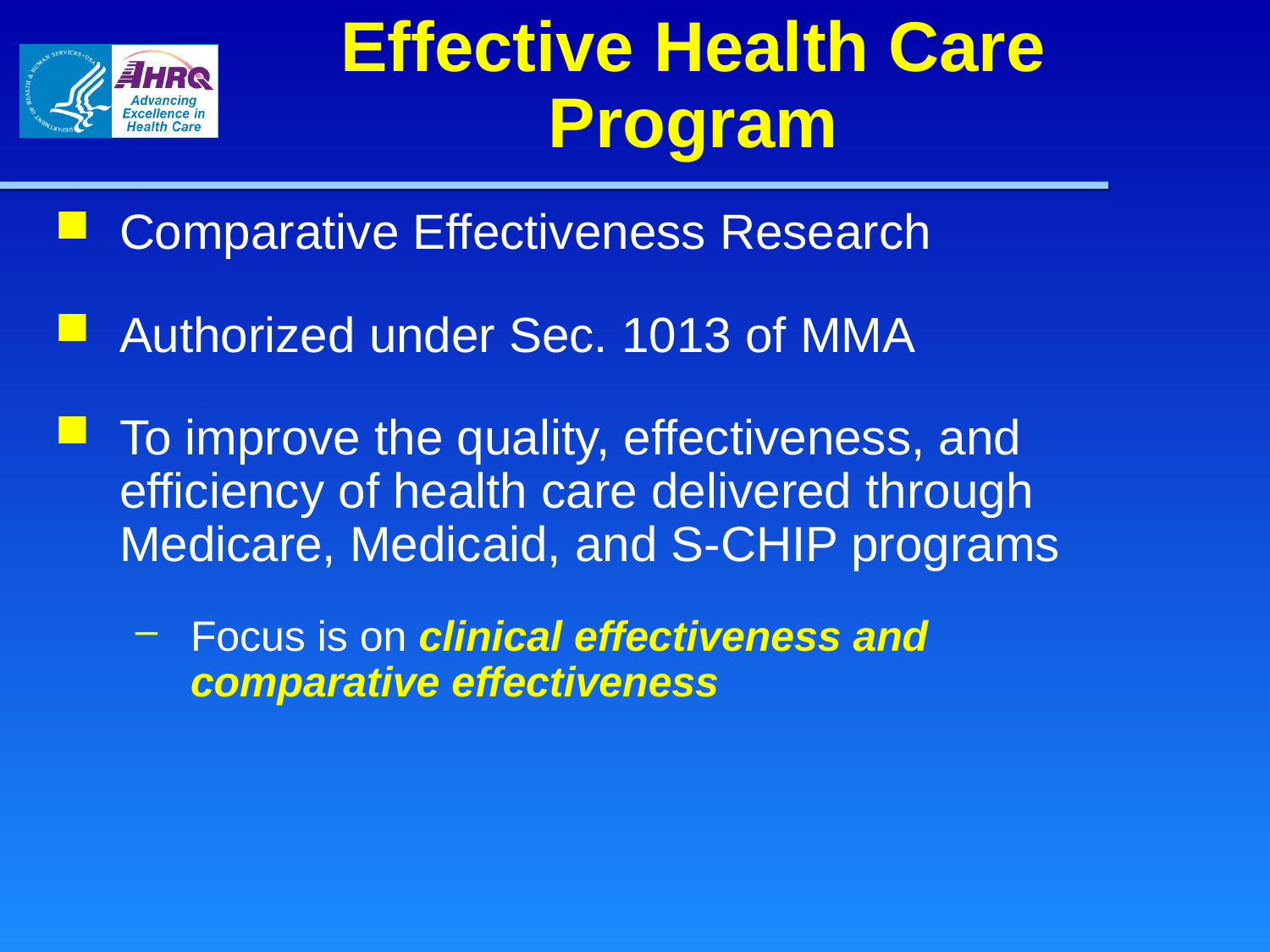

# Effective Health Care Program
Comparative Effectiveness Research
Authorized under Sec. 1013 of MMA
To improve the quality, effectiveness, and efficiency of health care delivered through Medicare, Medicaid, and S-CHIP programs
Focus is on clinical effectiveness and comparative effectiveness